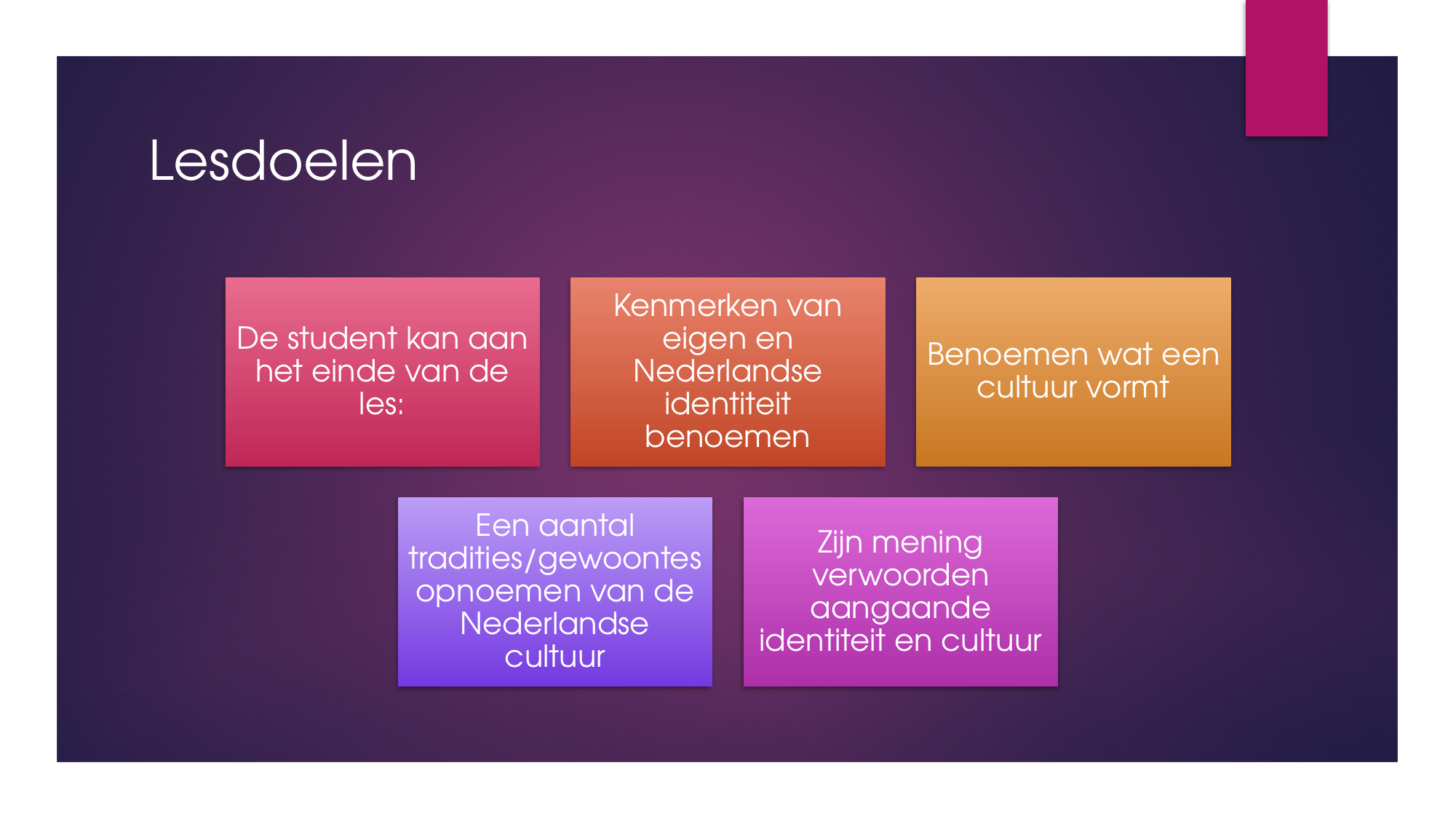

# Lesdoelen
De student kan aan het einde van de les:
Kenmerken van eigen en Nederlandse identiteit benoemen
Benoemen wat een cultuur vormt
Een aantal tradities/gewoontes opnoemen van de Nederlandse cultuur
Zijn mening verwoorden aangaande identiteit en cultuur